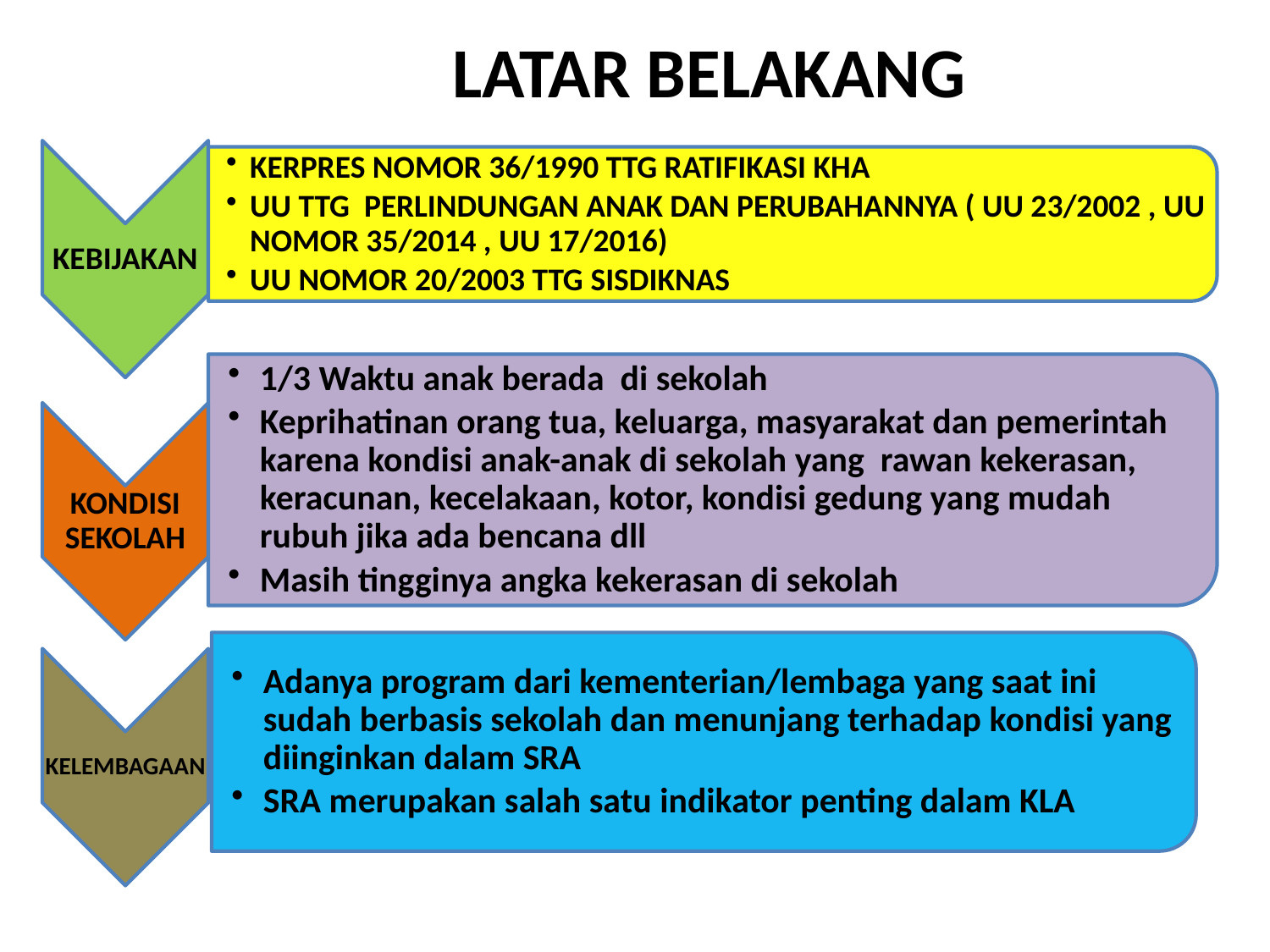

LATAR BELAKANG
KEBIJAKAN
KERPRES NOMOR 36/1990 TTG RATIFIKASI KHA
UU TTG  PERLINDUNGAN ANAK DAN PERUBAHANNYA ( UU 23/2002 , UU NOMOR 35/2014 , UU 17/2016)
UU NOMOR 20/2003 TTG SISDIKNAS
KONDISI SEKOLAH
1/3 Waktu anak berada  di sekolah
Keprihatinan orang tua, keluarga, masyarakat dan pemerintah karena kondisi anak-anak di sekolah yang  rawan kekerasan, keracunan, kecelakaan, kotor, kondisi gedung yang mudah rubuh jika ada bencana dll
Masih tingginya angka kekerasan di sekolah
KELEMBAGAAN
Adanya program dari kementerian/lembaga yang saat ini sudah berbasis sekolah dan menunjang terhadap kondisi yang diinginkan dalam SRA
SRA merupakan salah satu indikator penting dalam KLA